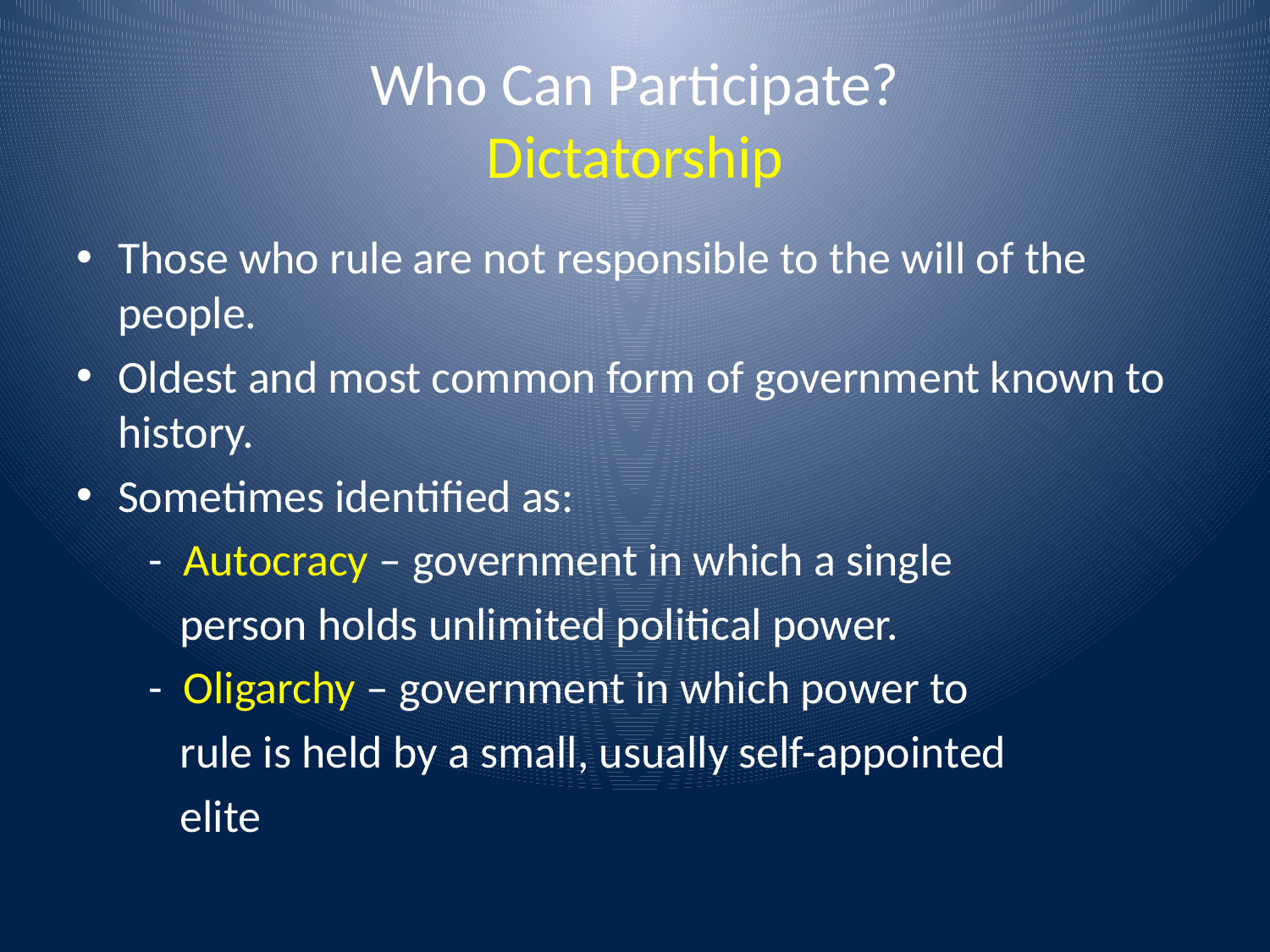

# Who Can Participate? Dictatorship
Those who rule are not responsible to the will of the people.
Oldest and most common form of government known to history.
Sometimes identified as:
       -  Autocracy – government in which a single
          person holds unlimited political power.
       -  Oligarchy – government in which power to
          rule is held by a small, usually self-appointed
          elite